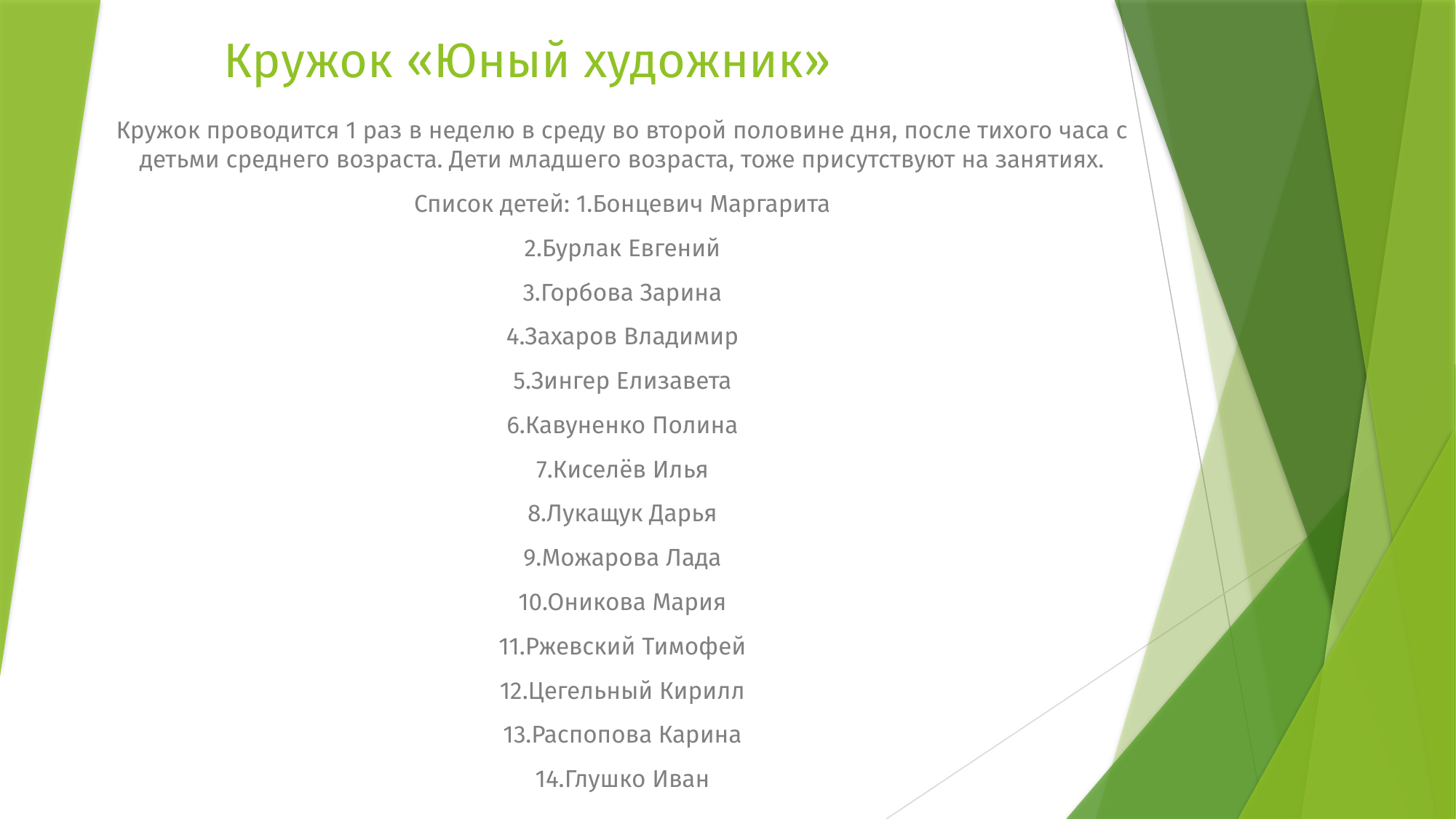

# Кружок «Юный художник»
Кружок проводится 1 раз в неделю в среду во второй половине дня, после тихого часа с детьми среднего возраста. Дети младшего возраста, тоже присутствуют на занятиях.
Список детей: 1.Бонцевич Маргарита
2.Бурлак Евгений
3.Горбова Зарина
4.Захаров Владимир
5.Зингер Елизавета
6.Кавуненко Полина
7.Киселёв Илья
8.Лукащук Дарья
9.Можарова Лада
10.Оникова Мария
11.Ржевский Тимофей
12.Цегельный Кирилл
13.Распопова Карина
14.Глушко Иван